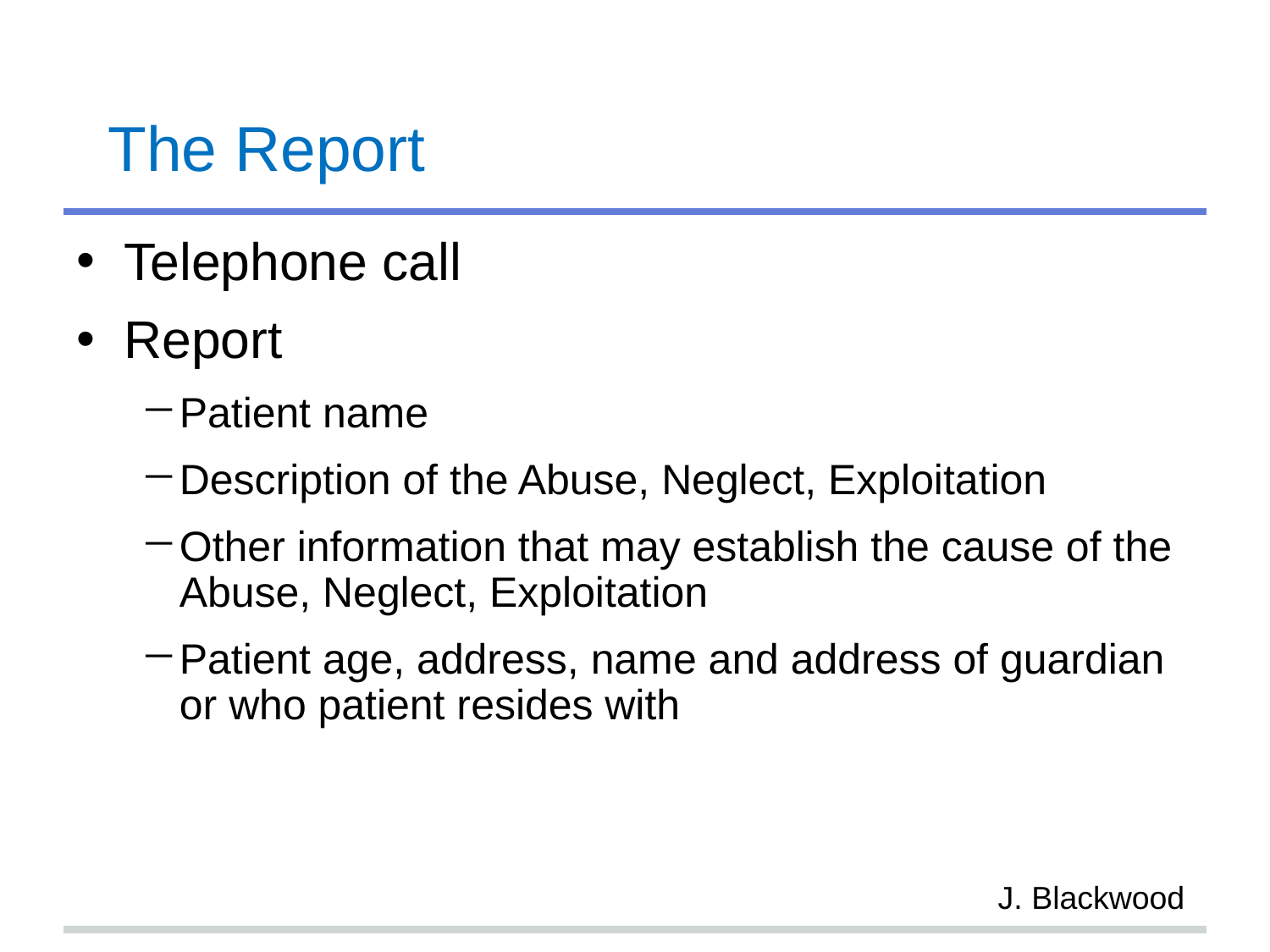

# The Report
Telephone call
Report
Patient name
Description of the Abuse, Neglect, Exploitation
Other information that may establish the cause of the Abuse, Neglect, Exploitation
Patient age, address, name and address of guardian or who patient resides with

J. Blackwood